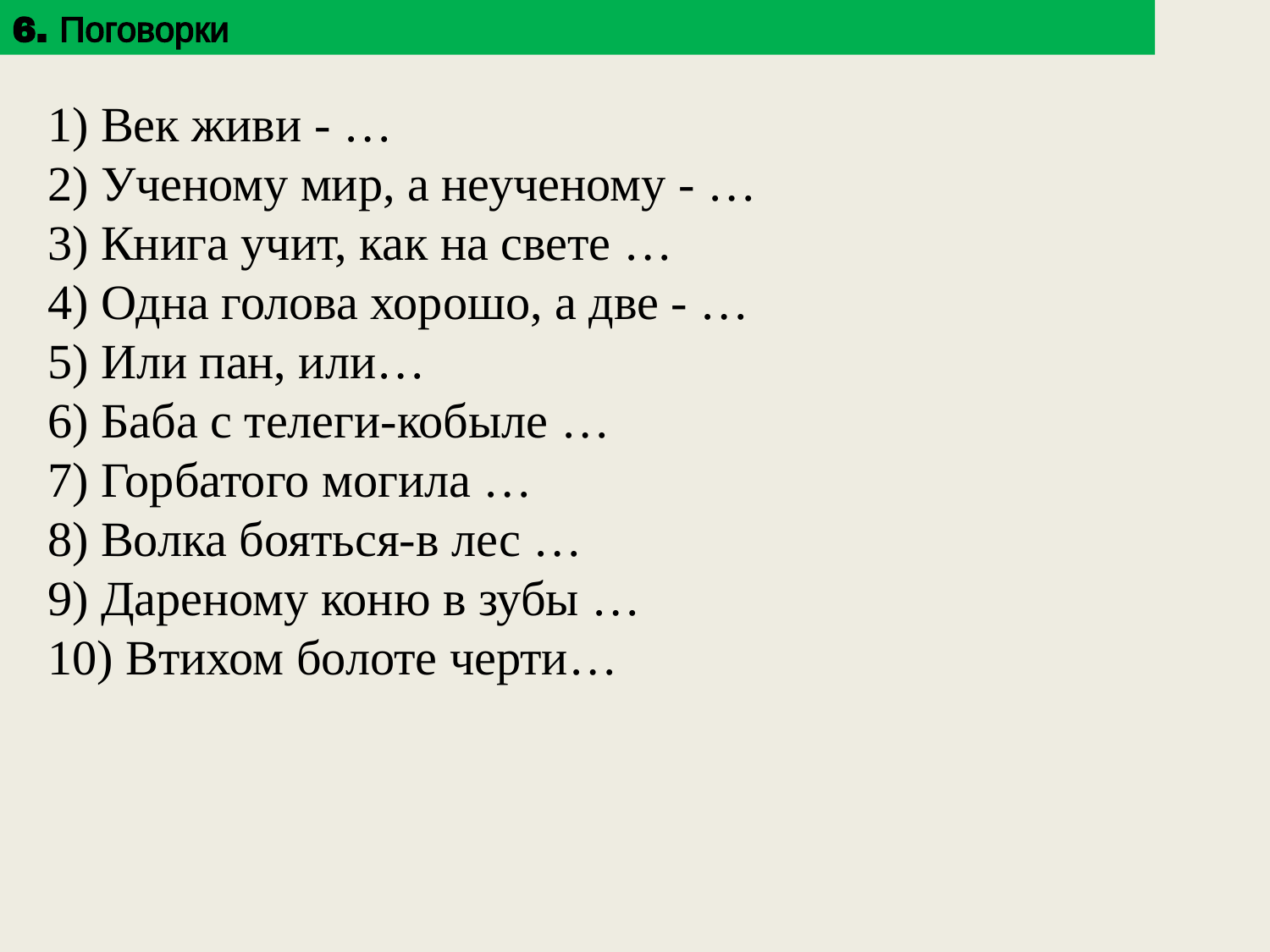

6. Поговорки
1) Век живи - …
2) Ученому мир, а неученому - …
3) Книга учит, как на свете …
4) Одна голова хорошо, а две - …
5) Или пан, или…
6) Баба с телеги-кобыле …
7) Горбатого могила …
8) Волка бояться-в лес …
9) Дареному коню в зубы …
10) Втихом болоте черти…